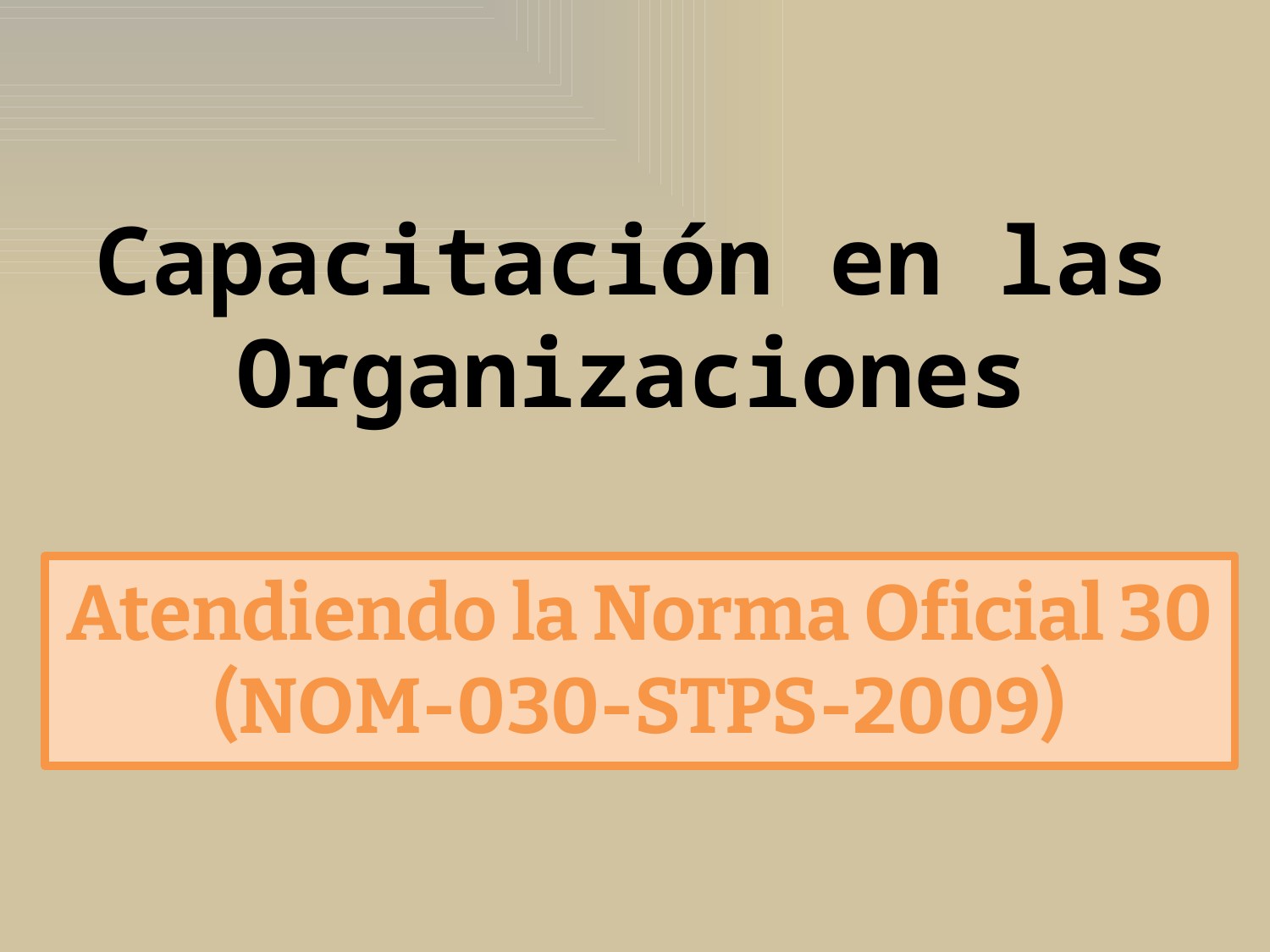

# Capacitación en las Organizaciones
Atendiendo la Norma Oficial 30 (NOM-030-STPS-2009)